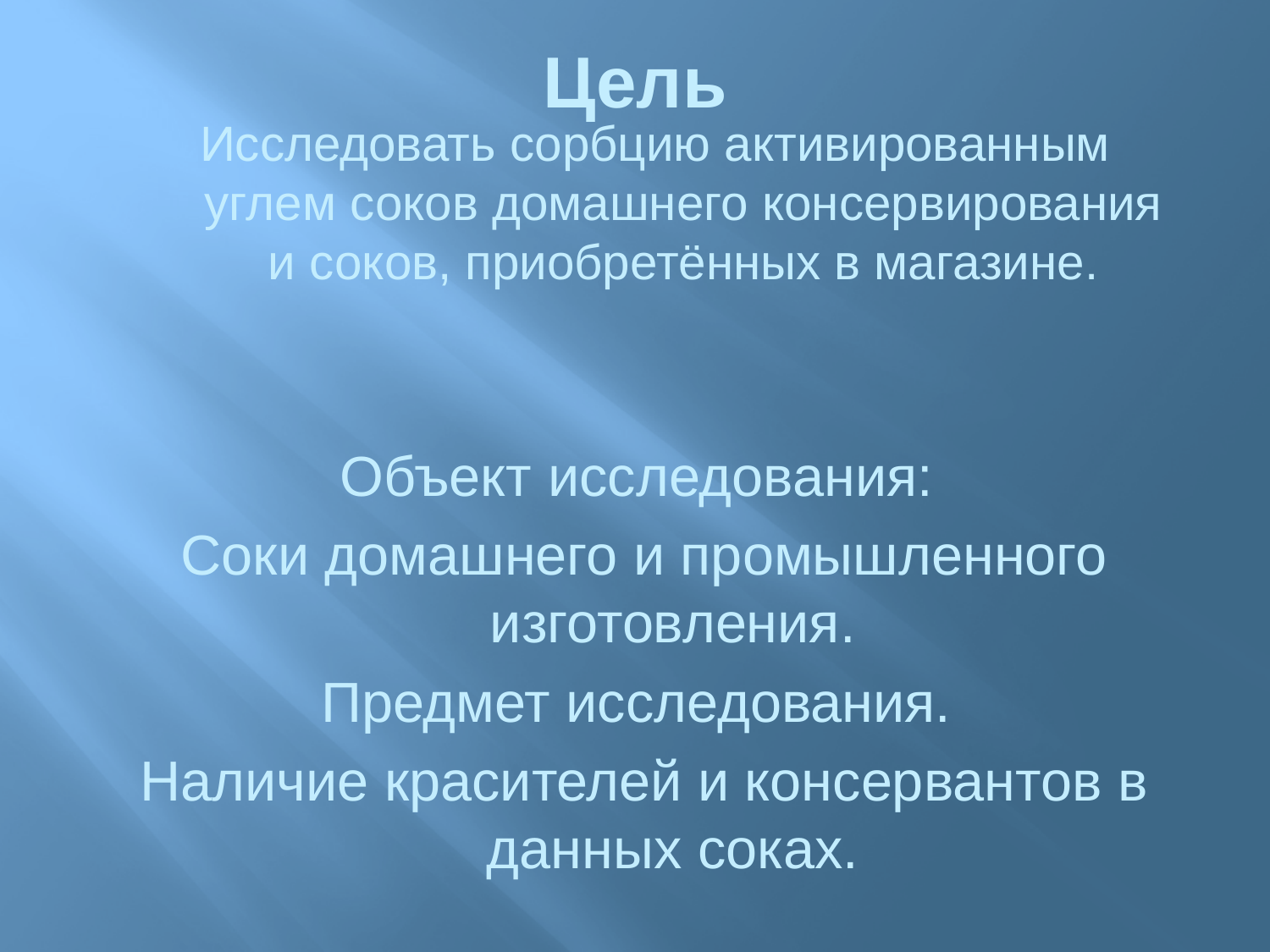

# Цель
Исследовать сорбцию активированным углем соков домашнего консервирования и соков, приобретённых в магазине.
Объект исследования:
Соки домашнего и промышленного изготовления.
Предмет исследования.
Наличие красителей и консервантов в данных соках.